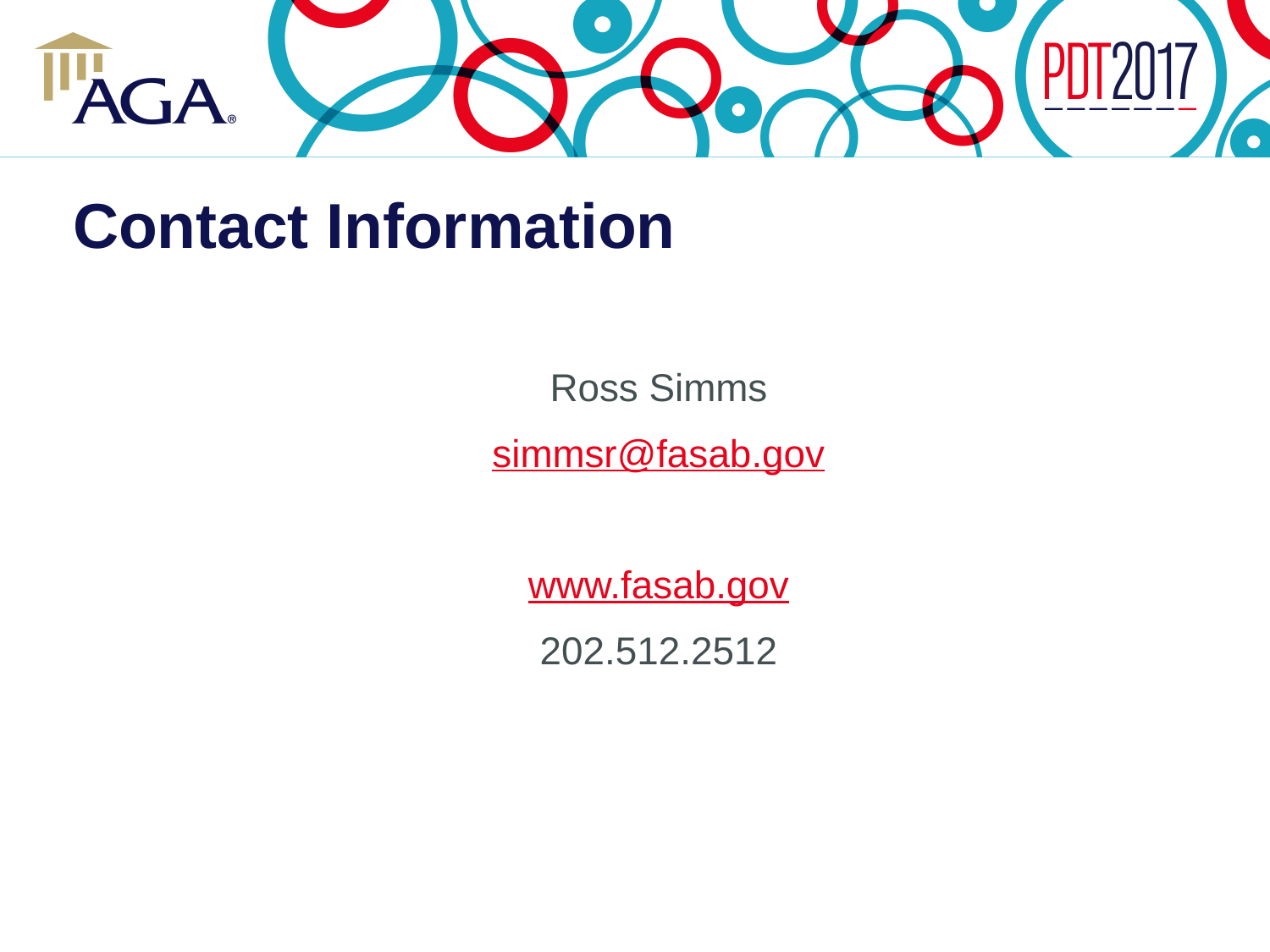

# Contact Information

Ross Simms
simmsr@fasab.gov

www.fasab.gov
202.512.2512